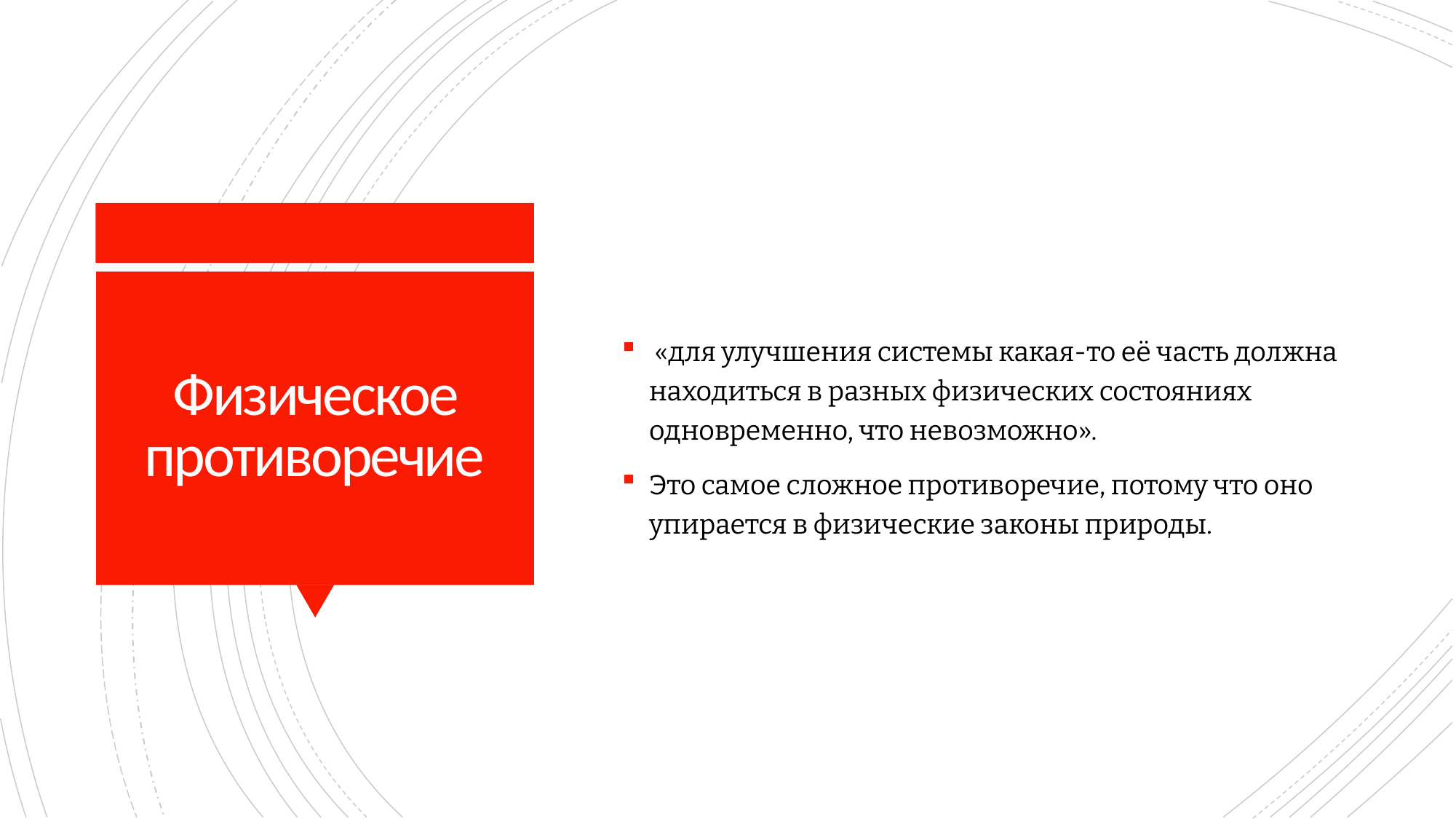

«для улучшения системы какая-то её часть должна находиться в разных физических состояниях одновременно, что невозможно».
Это самое сложное противоречие, потому что оно упирается в физические законы природы.
# Физическое противоречие